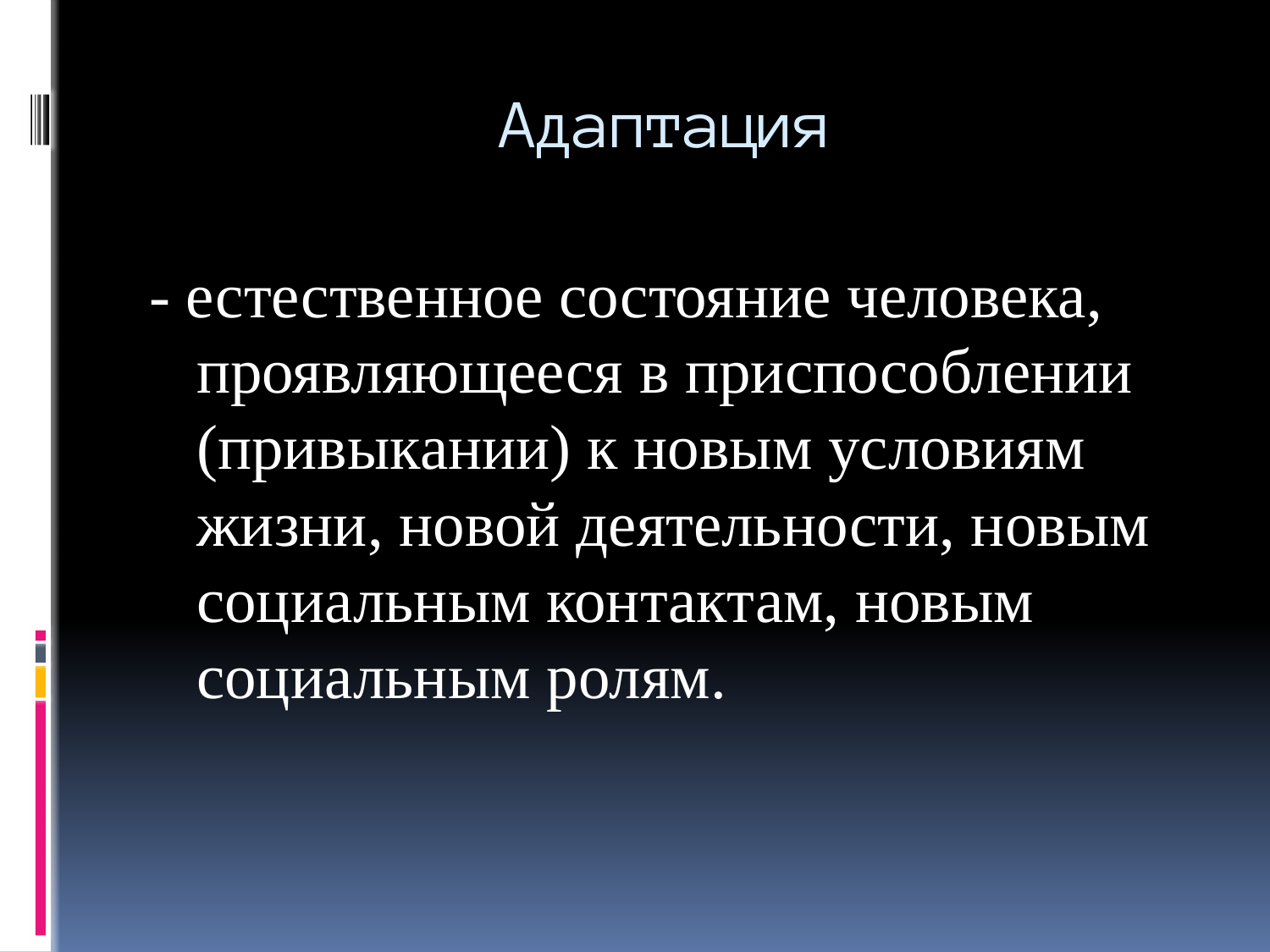

# Адаптация
- естественное состояние человека, проявляющееся в приспособлении (привыкании) к новым условиям жизни, новой деятельности, новым социальным контактам, новым социальным ролям.